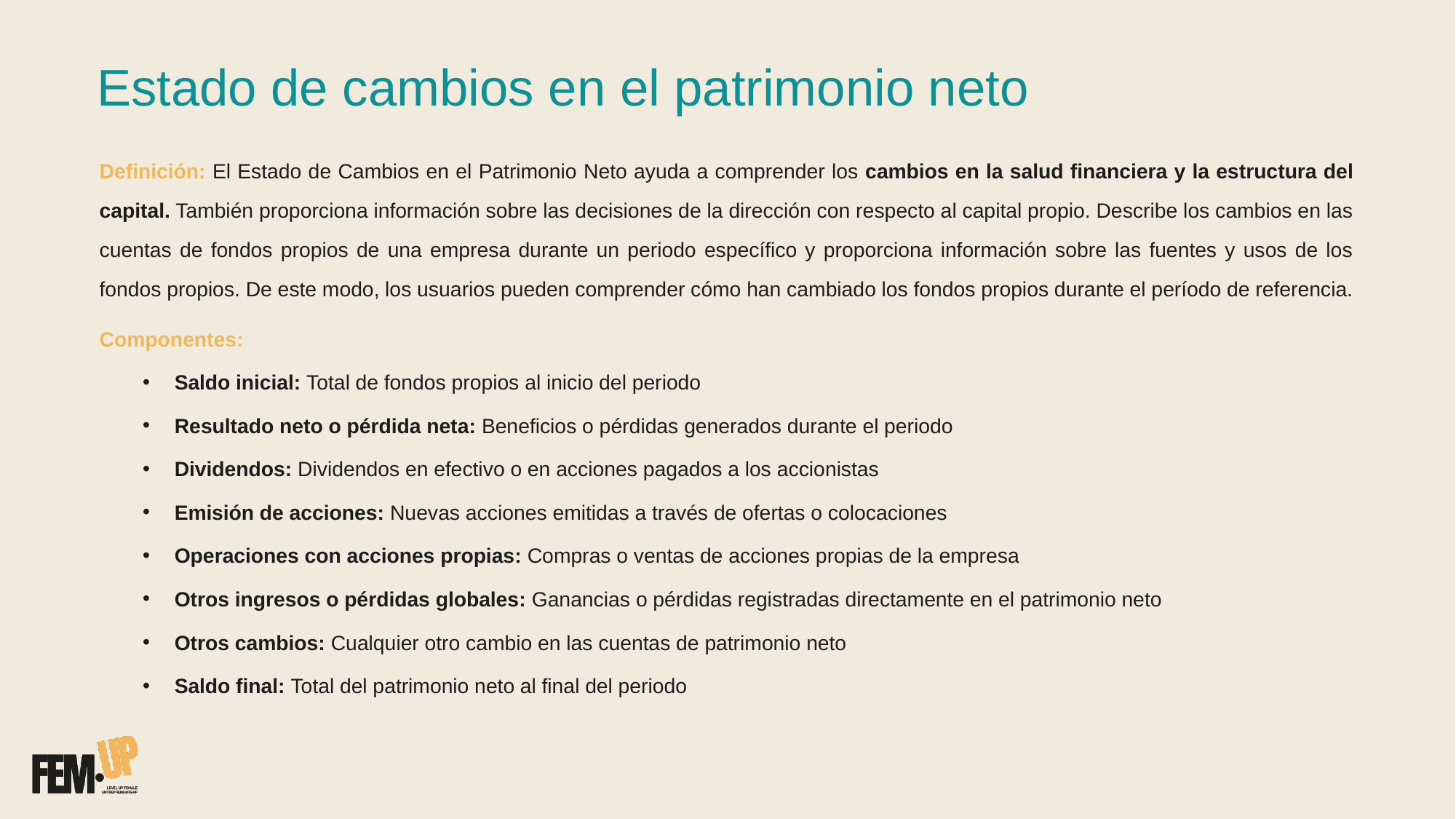

# Estado de cambios en el patrimonio neto
Definición: El Estado de Cambios en el Patrimonio Neto ayuda a comprender los cambios en la salud financiera y la estructura del capital. También proporciona información sobre las decisiones de la dirección con respecto al capital propio. Describe los cambios en las cuentas de fondos propios de una empresa durante un periodo específico y proporciona información sobre las fuentes y usos de los fondos propios. De este modo, los usuarios pueden comprender cómo han cambiado los fondos propios durante el período de referencia.
Componentes:
Saldo inicial: Total de fondos propios al inicio del periodo
Resultado neto o pérdida neta: Beneficios o pérdidas generados durante el periodo
Dividendos: Dividendos en efectivo o en acciones pagados a los accionistas
Emisión de acciones: Nuevas acciones emitidas a través de ofertas o colocaciones
Operaciones con acciones propias: Compras o ventas de acciones propias de la empresa
Otros ingresos o pérdidas globales: Ganancias o pérdidas registradas directamente en el patrimonio neto
Otros cambios: Cualquier otro cambio en las cuentas de patrimonio neto
Saldo final: Total del patrimonio neto al final del periodo